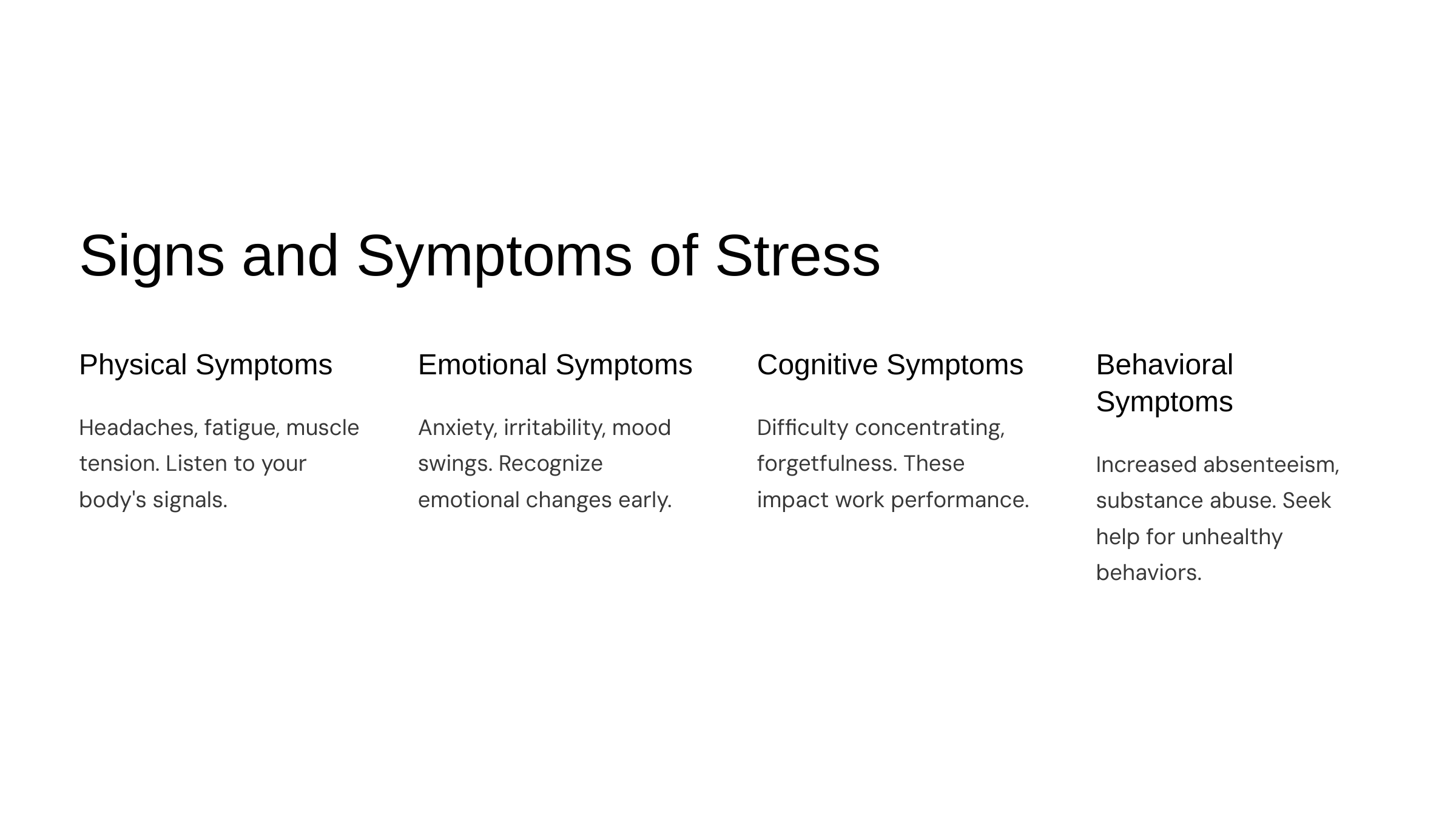

Signs and Symptoms of Stress
Physical Symptoms
Emotional Symptoms
Cognitive Symptoms
Behavioral Symptoms
Headaches, fatigue, muscle tension. Listen to your body's signals.
Anxiety, irritability, mood swings. Recognize emotional changes early.
Difficulty concentrating, forgetfulness. These impact work performance.
Increased absenteeism, substance abuse. Seek help for unhealthy behaviors.